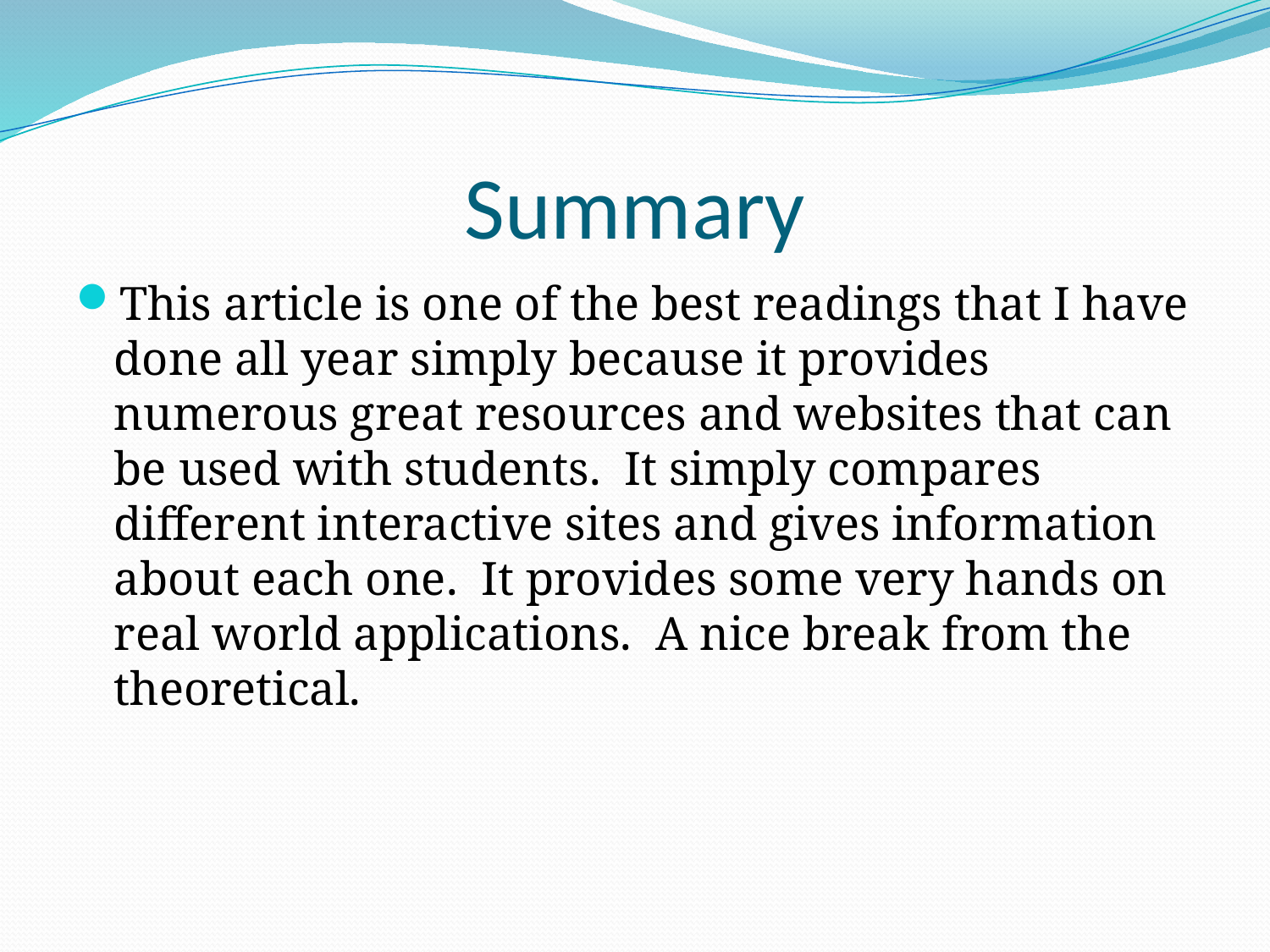

# Summary
This article is one of the best readings that I have done all year simply because it provides numerous great resources and websites that can be used with students.  It simply compares different interactive sites and gives information about each one.  It provides some very hands on real world applications.  A nice break from the theoretical.